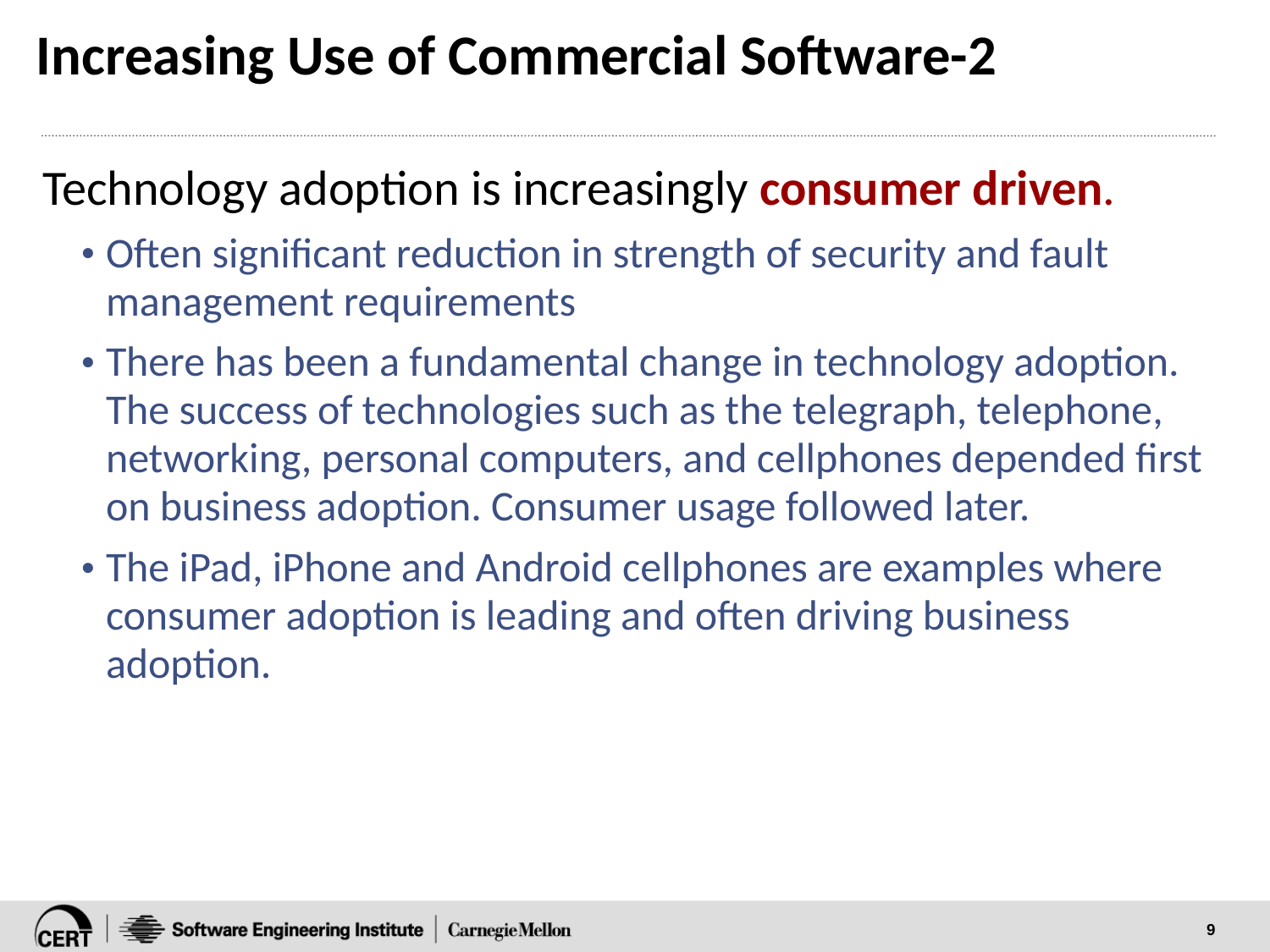

# Increasing Use of Commercial Software-2
Technology adoption is increasingly consumer driven.
Often significant reduction in strength of security and fault management requirements
There has been a fundamental change in technology adoption. The success of technologies such as the telegraph, telephone, networking, personal computers, and cellphones depended first on business adoption. Consumer usage followed later.
The iPad, iPhone and Android cellphones are examples where consumer adoption is leading and often driving business adoption.